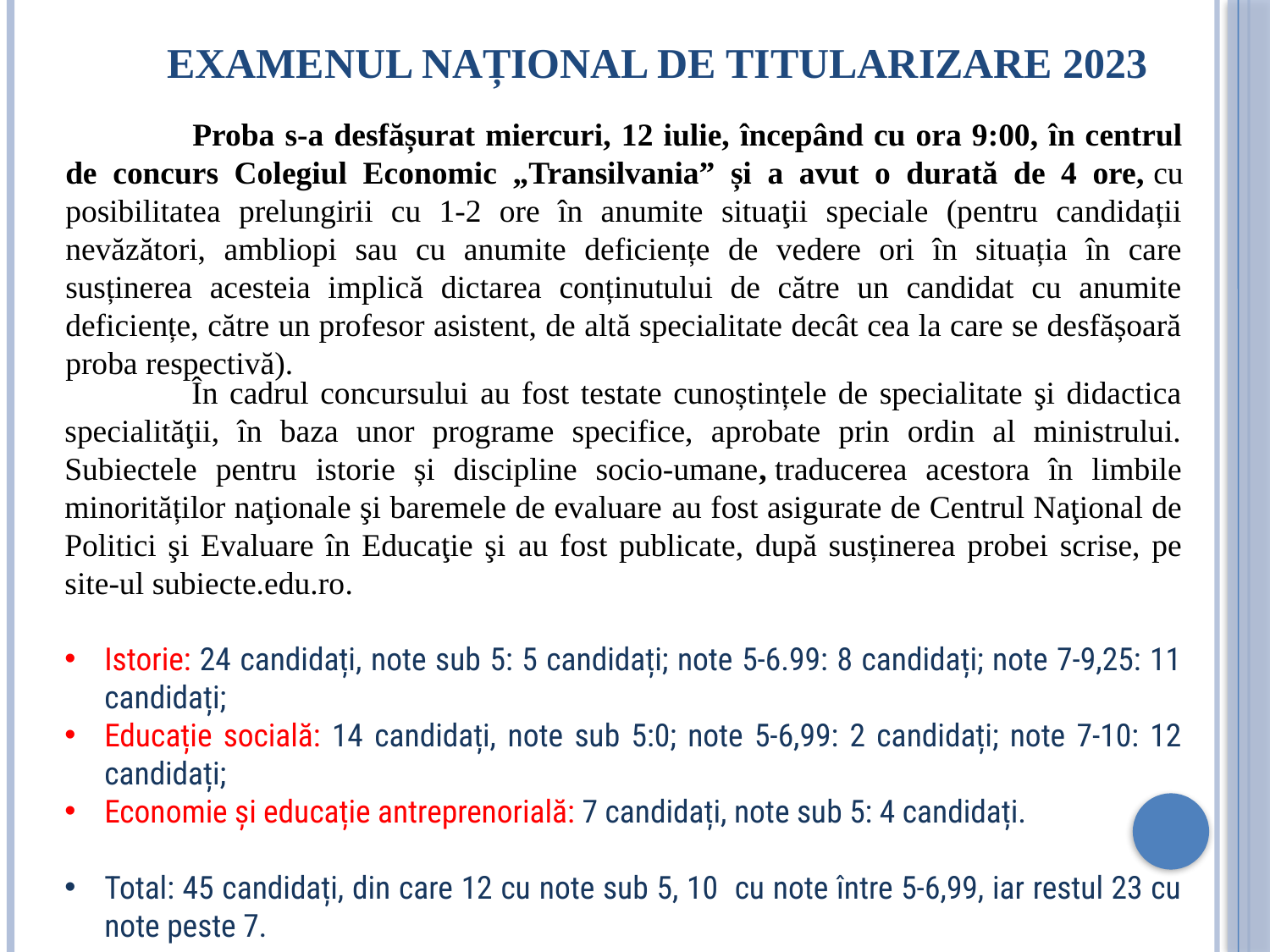

EXAMENUL NAȚIONAL DE TITULARIZARE 2023
	Proba s-a desfășurat miercuri, 12 iulie, începând cu ora 9:00, în centrul de concurs Colegiul Economic „Transilvania” și a avut o durată de 4 ore, cu posibilitatea prelungirii cu 1-2 ore în anumite situaţii speciale (pentru candidații nevăzători, ambliopi sau cu anumite deficiențe de vedere ori în situația în care susținerea acesteia implică dictarea conținutului de către un candidat cu anumite deficiențe, către un profesor asistent, de altă specialitate decât cea la care se desfășoară proba respectivă).
	În cadrul concursului au fost testate cunoștințele de specialitate şi didactica specialităţii, în baza unor programe specifice, aprobate prin ordin al ministrului. Subiectele pentru istorie și discipline socio-umane, traducerea acestora în limbile minorităților naţionale şi baremele de evaluare au fost asigurate de Centrul Naţional de Politici şi Evaluare în Educaţie şi au fost publicate, după susținerea probei scrise, pe site-ul subiecte.edu.ro.

Istorie: 24 candidați, note sub 5: 5 candidați; note 5-6.99: 8 candidați; note 7-9,25: 11 candidați;
Educație socială: 14 candidați, note sub 5:0; note 5-6,99: 2 candidați; note 7-10: 12 candidați;
Economie și educație antreprenorială: 7 candidați, note sub 5: 4 candidați.

Total: 45 candidați, din care 12 cu note sub 5, 10  cu note între 5-6,99, iar restul 23 cu note peste 7.